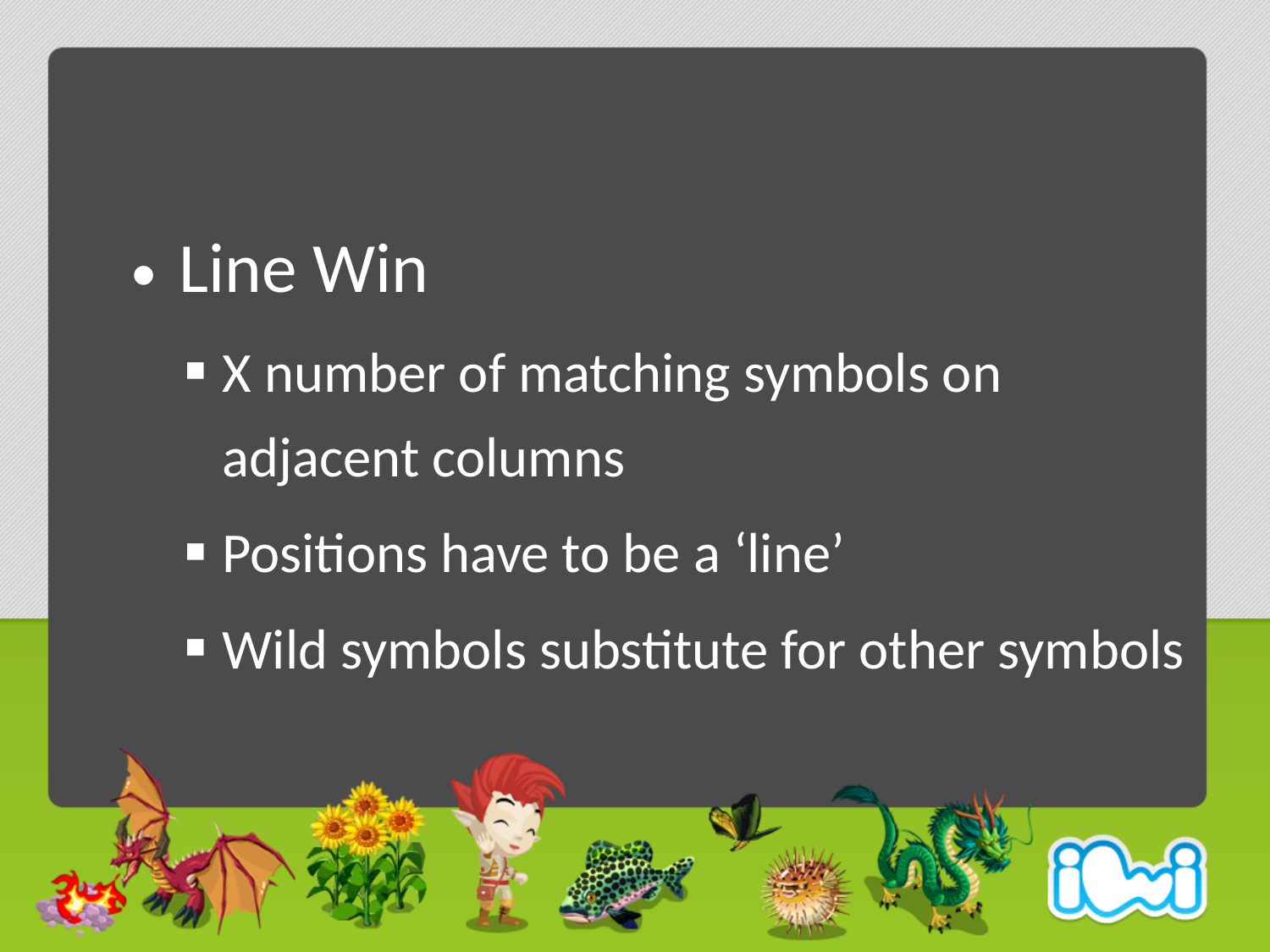

Line Win
X number of matching symbols on adjacent columns
Positions have to be a ‘line’
Wild symbols substitute for other symbols